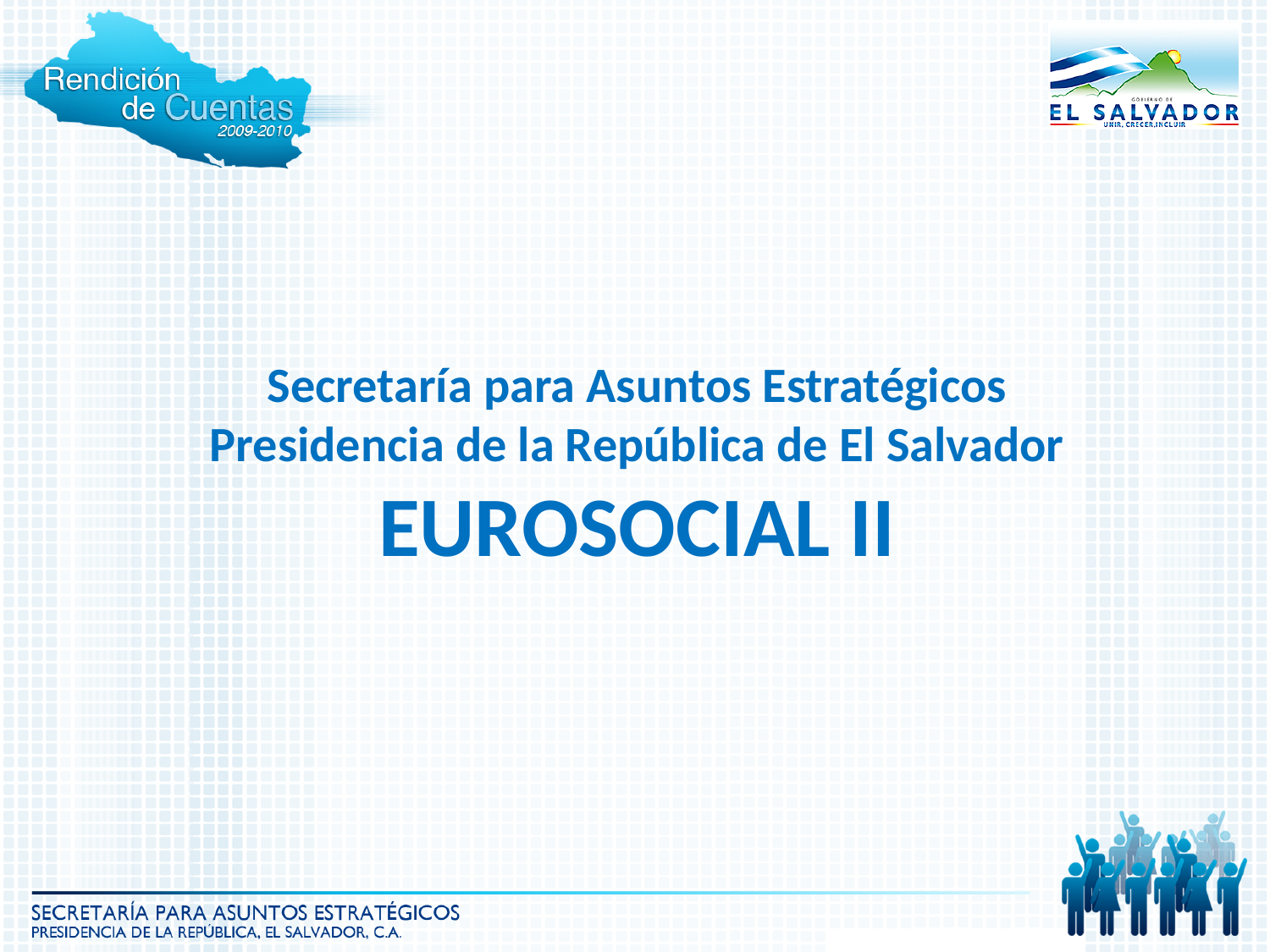

Secretaría para Asuntos Estratégicos
Presidencia de la República de El Salvador
EUROSOCIAL II